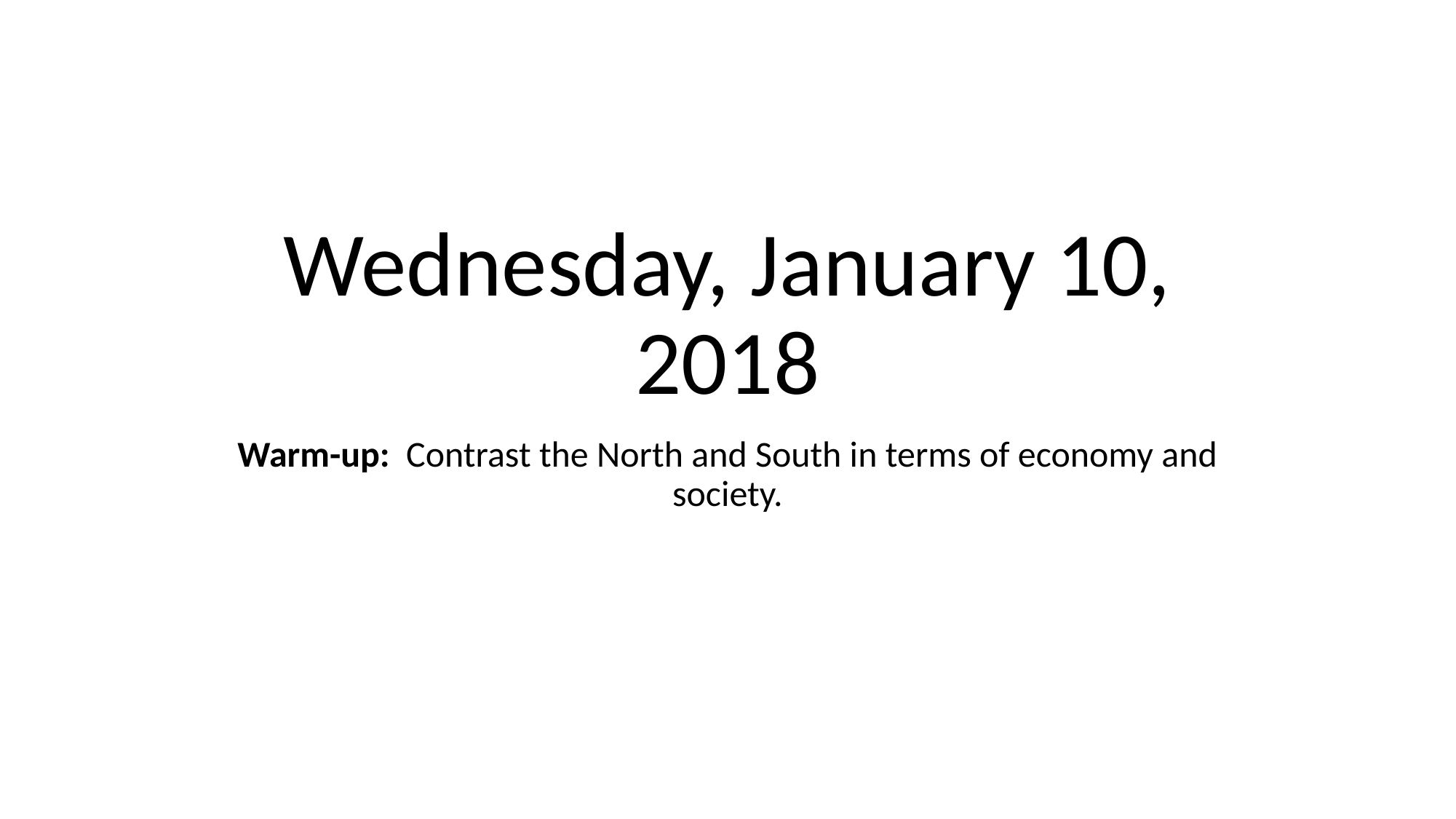

# Wednesday, January 10, 2018
Warm-up:  Contrast the North and South in terms of economy and society.